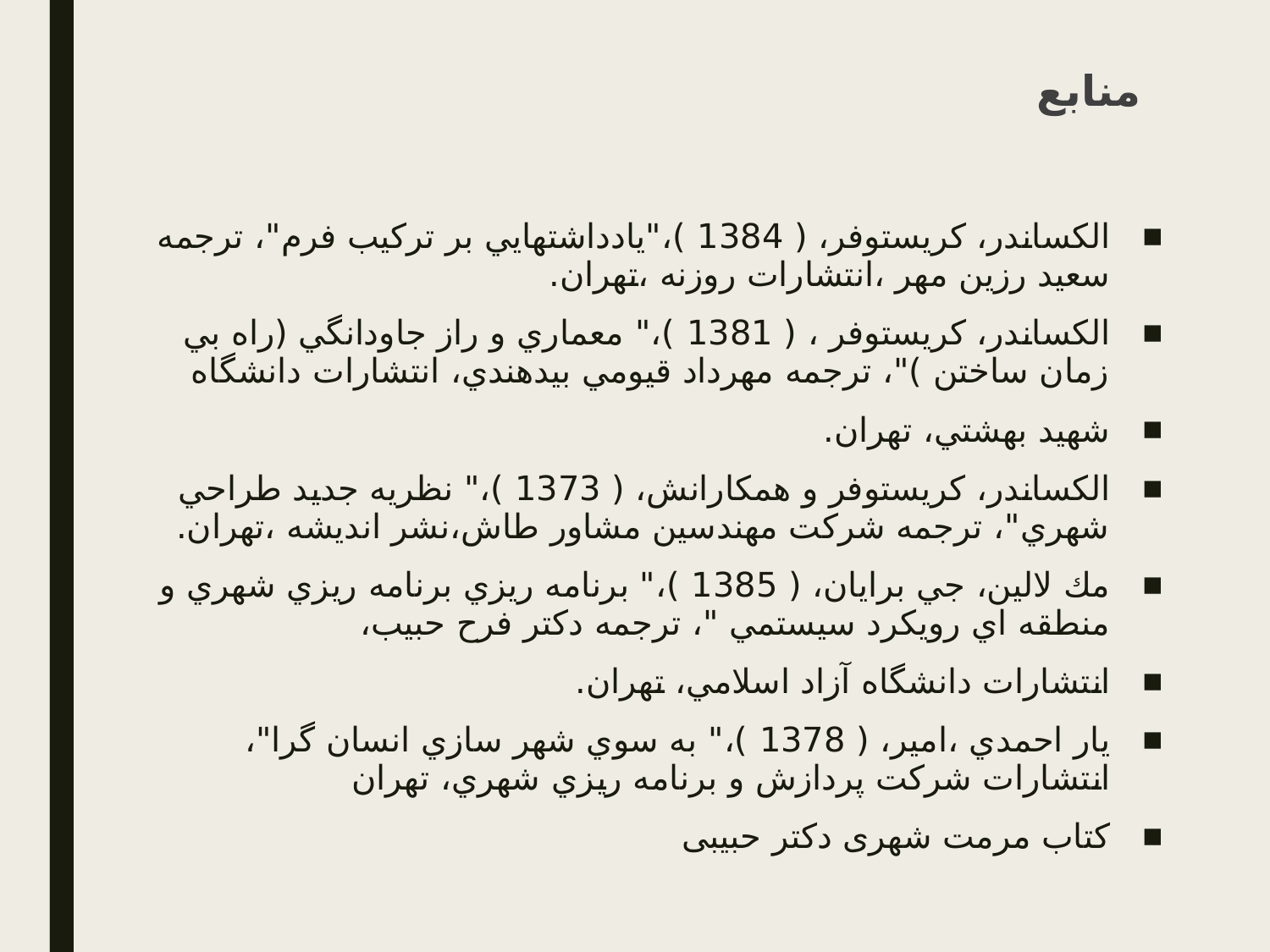

# منابع
الكساندر، كريستوفر، ( 1384 )،"يادداشتهايي بر تركيب فرم"، ترجمه سعيد رزين مهر ،انتشارات روزنه ،تهران.
الكساندر، كريستوفر ، ( 1381 )،" معماري و راز جاودانگي (راه بي زمان ساختن )"، ترجمه مهرداد قيومي بيدهندي، انتشارات دانشگاه
شهيد بهشتي، تهران.
الكساندر، كريستوفر و همكارانش، ( 1373 )،" نظريه جديد طراحي شهري"، ترجمه شركت مهندسين مشاور طاش،نشر انديشه ،تهران.
مك لالين، جي برايان، ( 1385 )،" برنامه ريزي برنامه ريزي شهري و منطقه اي رويكرد سيستمي "، ترجمه دكتر فرح حبيب،
انتشارات دانشگاه آزاد اسلامي، تهران.
يار احمدي ،امير، ( 1378 )،" به سوي شهر سازي انسان گرا"، انتشارات شركت پردازش و برنامه ريزي شهري، تهران
کتاب مرمت شهری دکتر حبیبی